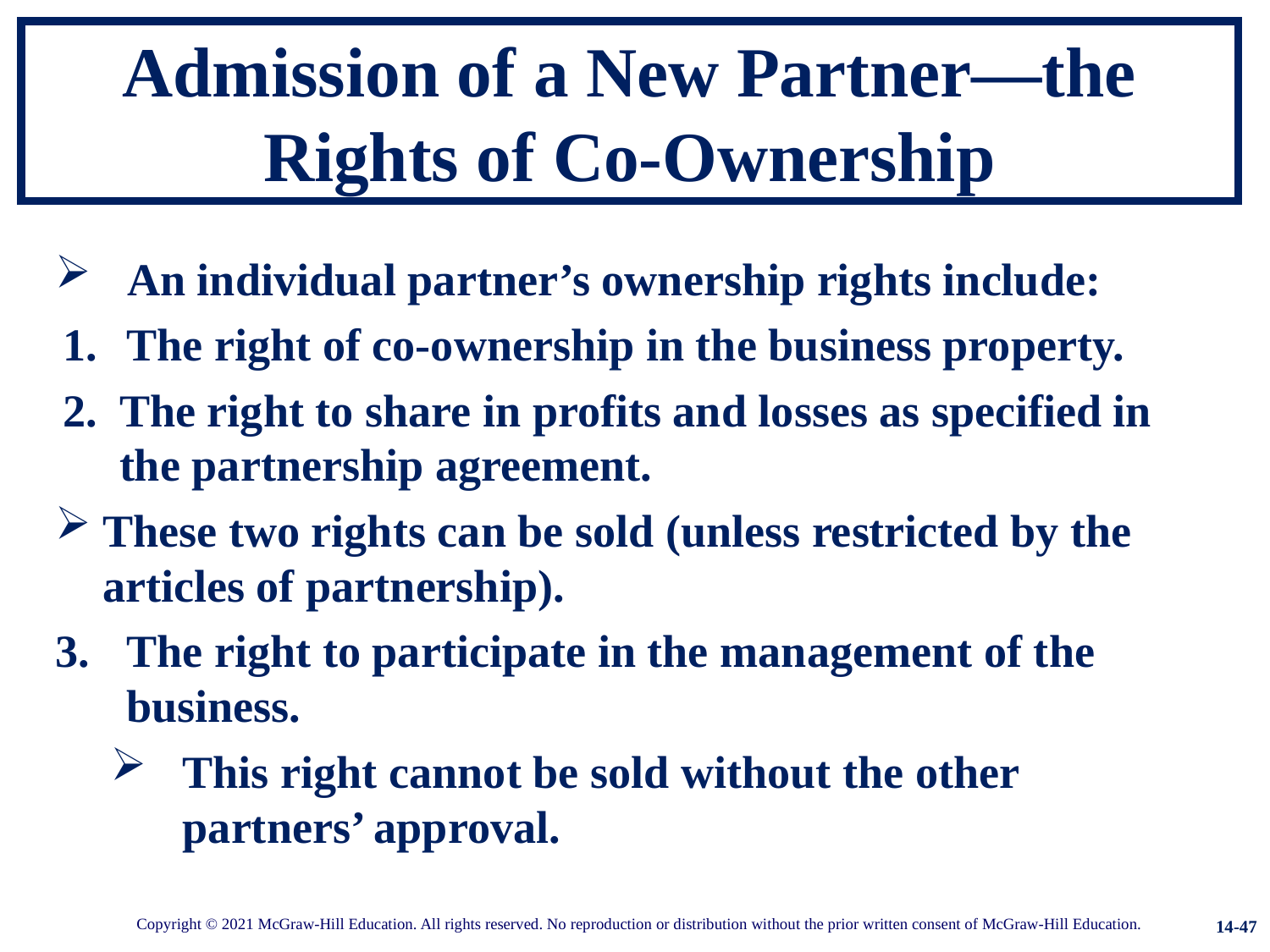

# Admission of a New Partner—the Rights of Co-Ownership
An individual partner’s ownership rights include:
The right of co-ownership in the business property.
The right to share in profits and losses as specified in the partnership agreement.
These two rights can be sold (unless restricted by the articles of partnership).
The right to participate in the management of the business.
This right cannot be sold without the other partners’ approval.
14-47
Copyright © 2021 McGraw-Hill Education. All rights reserved. No reproduction or distribution without the prior written consent of McGraw-Hill Education.